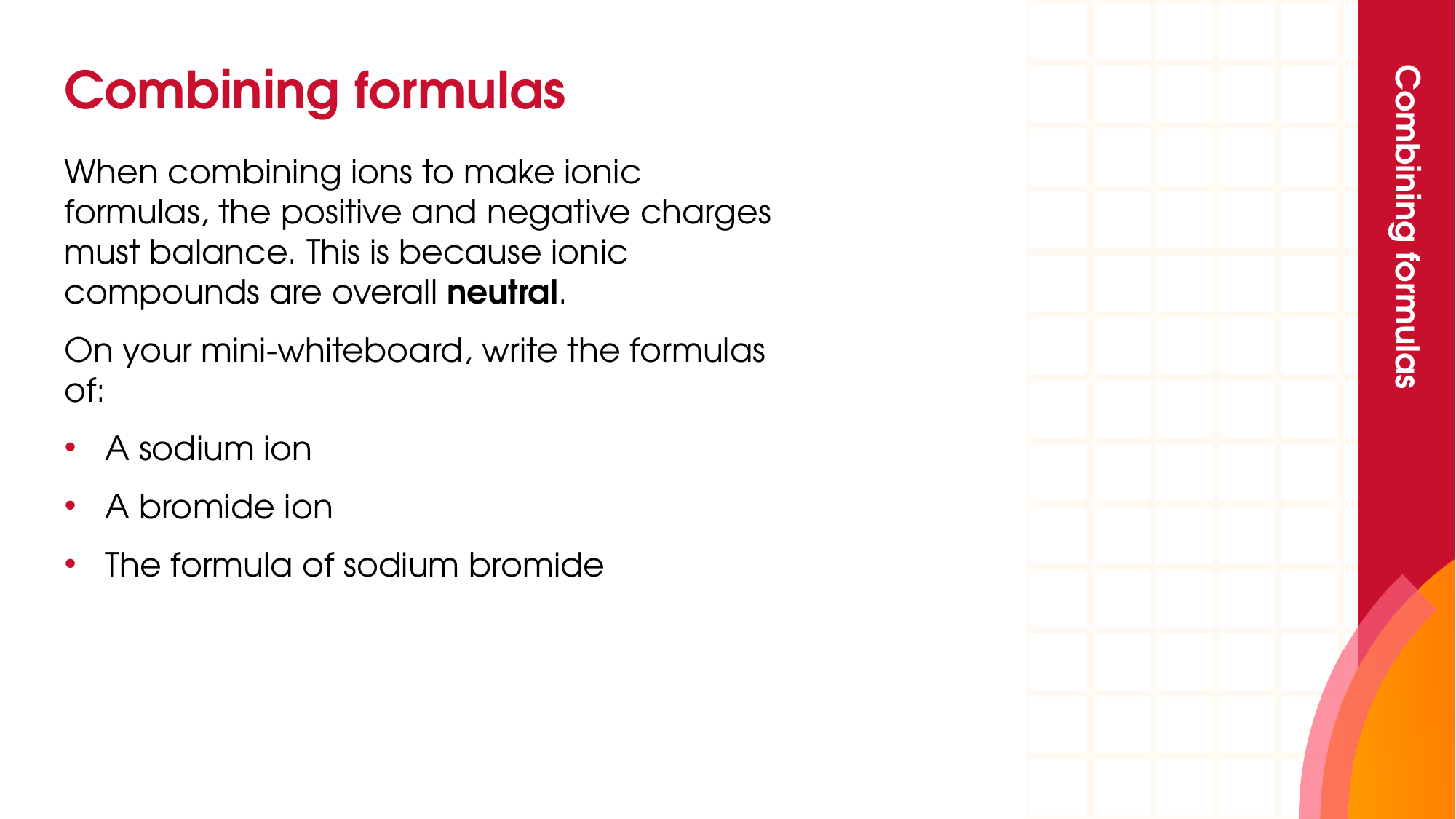

# Combining formulas
Combining formulas
When combining ions to make ionic formulas, the positive and negative charges must balance. This is because ionic compounds are overall neutral.
On your mini-whiteboard, write the formulas of:
A sodium ion
A bromide ion
The formula of sodium bromide